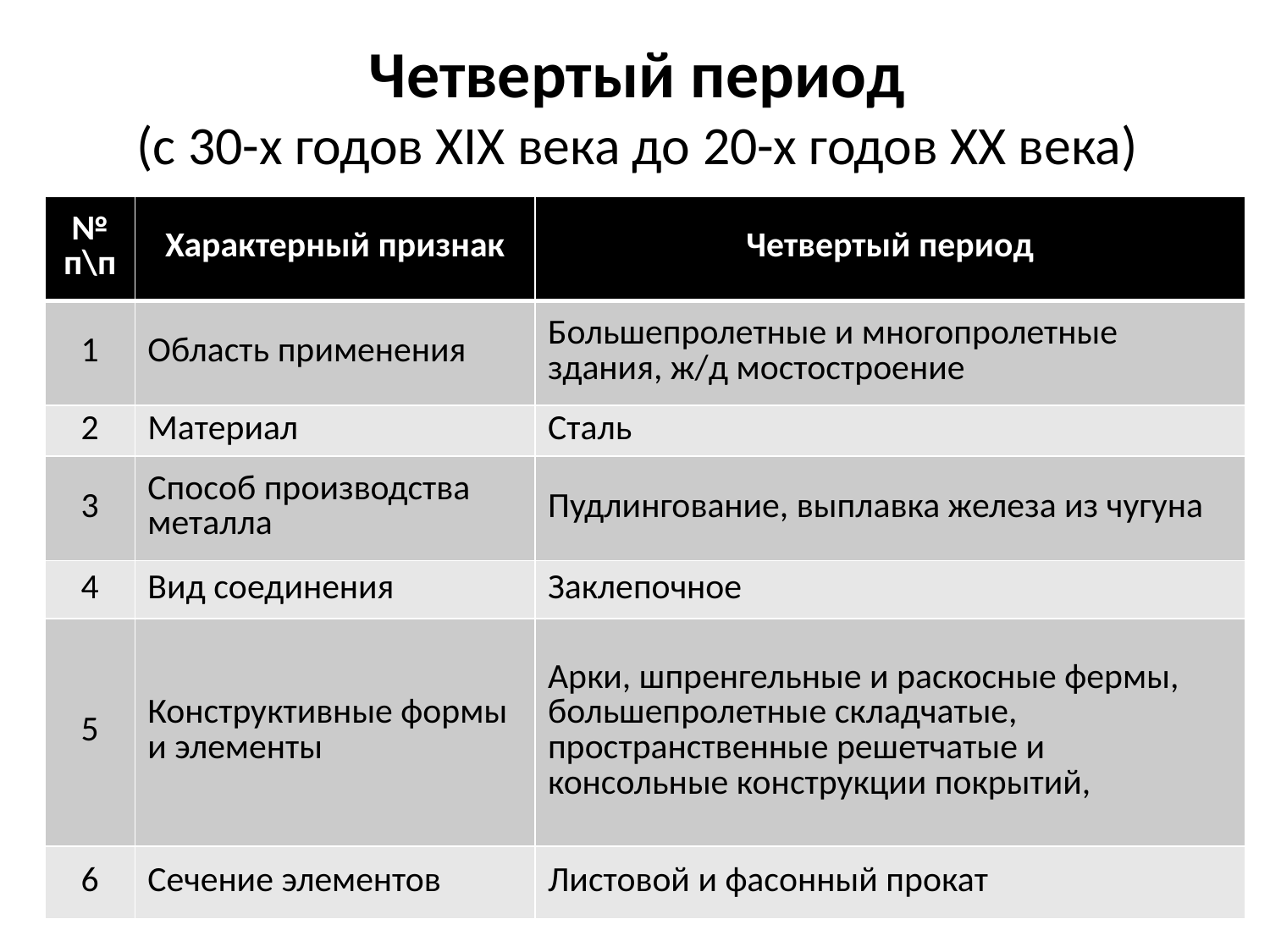

# Четвертый период (с 30-х годов ХIХ века до 20-х годов ХХ века)
| № п\п | Характерный признак | Четвертый период |
| --- | --- | --- |
| 1 | Область применения | Большепролетные и многопролетные здания, ж/д мостостроение |
| 2 | Материал | Сталь |
| 3 | Способ производства металла | Пудлингование, выплавка железа из чугуна |
| 4 | Вид соединения | Заклепочное |
| 5 | Конструктивные формы и элементы | Арки, шпренгельные и раскосные фермы, большепролетные складчатые, пространственные решетчатые и консольные конструкции покрытий, |
| 6 | Сечение элементов | Листовой и фасонный прокат |